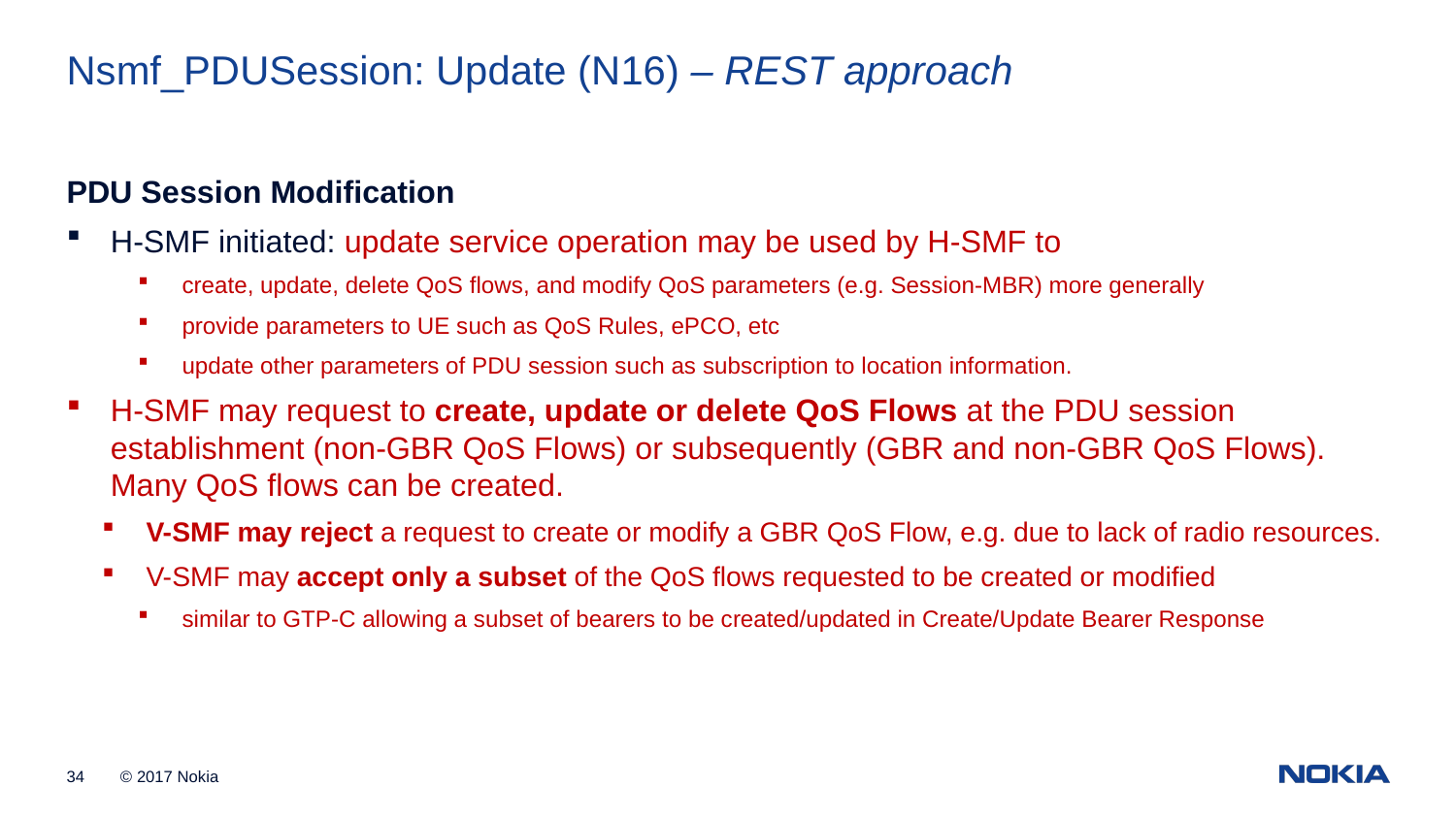

Nsmf_PDUSession: Update (N16) – REST approach
PDU Session Modification
H-SMF initiated: update service operation may be used by H-SMF to
create, update, delete QoS flows, and modify QoS parameters (e.g. Session-MBR) more generally
provide parameters to UE such as QoS Rules, ePCO, etc
update other parameters of PDU session such as subscription to location information.
H-SMF may request to create, update or delete QoS Flows at the PDU session establishment (non-GBR QoS Flows) or subsequently (GBR and non-GBR QoS Flows). Many QoS flows can be created.
V-SMF may reject a request to create or modify a GBR QoS Flow, e.g. due to lack of radio resources.
V-SMF may accept only a subset of the QoS flows requested to be created or modified
similar to GTP-C allowing a subset of bearers to be created/updated in Create/Update Bearer Response